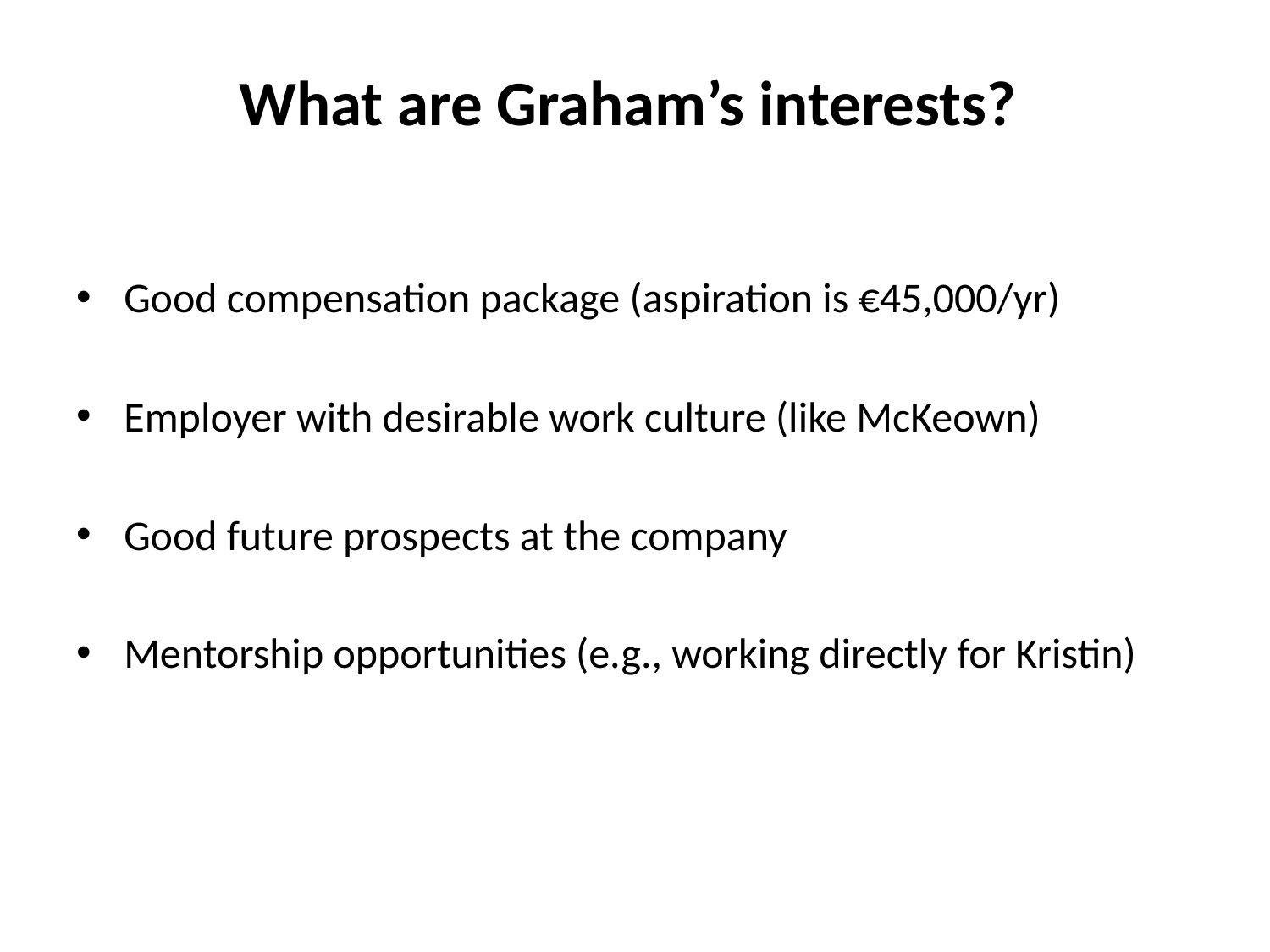

# What are Graham’s interests?
Good compensation package (aspiration is €45,000/yr)

Employer with desirable work culture (like McKeown)

Good future prospects at the company

Mentorship opportunities (e.g., working directly for Kristin)